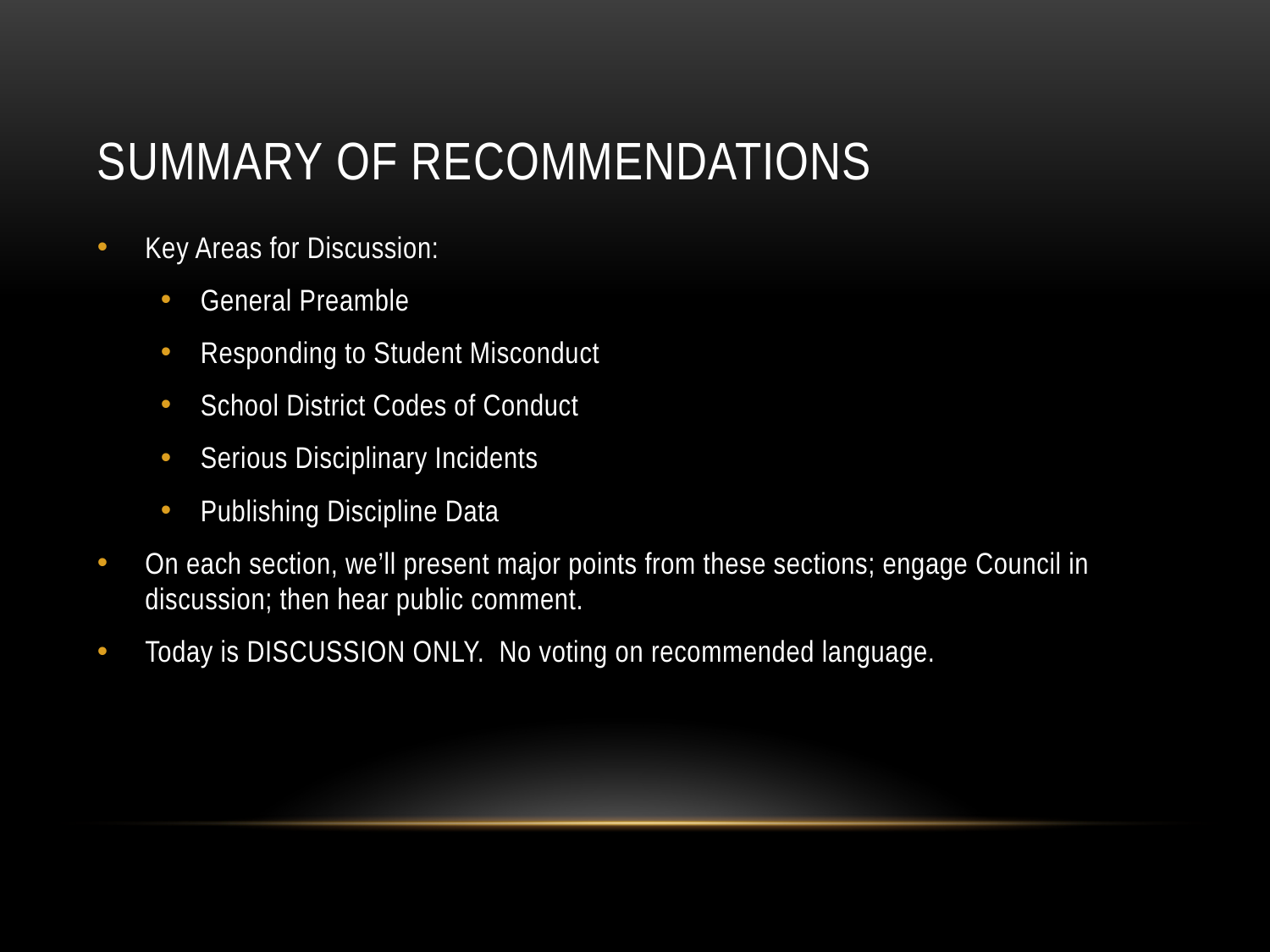

# Summary of RECOMMENDATIONS
Key Areas for Discussion:
General Preamble
Responding to Student Misconduct
School District Codes of Conduct
Serious Disciplinary Incidents
Publishing Discipline Data
On each section, we’ll present major points from these sections; engage Council in discussion; then hear public comment.
Today is DISCUSSION ONLY.  No voting on recommended language.